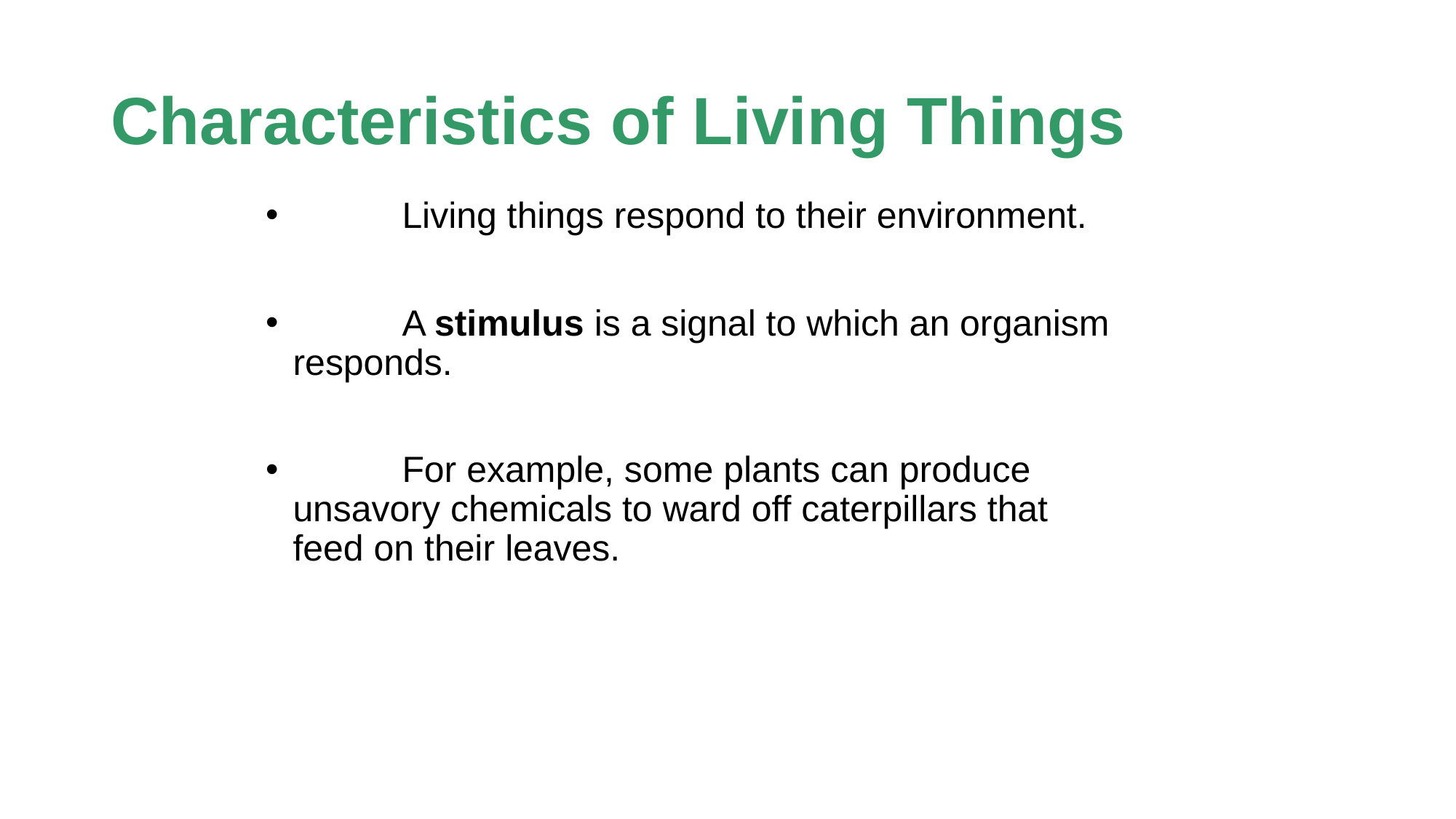

# Characteristics of Living Things
	Living things respond to their environment.

	A stimulus is a signal to which an organism responds.

	For example, some plants can produce unsavory chemicals to ward off caterpillars that feed on their leaves.